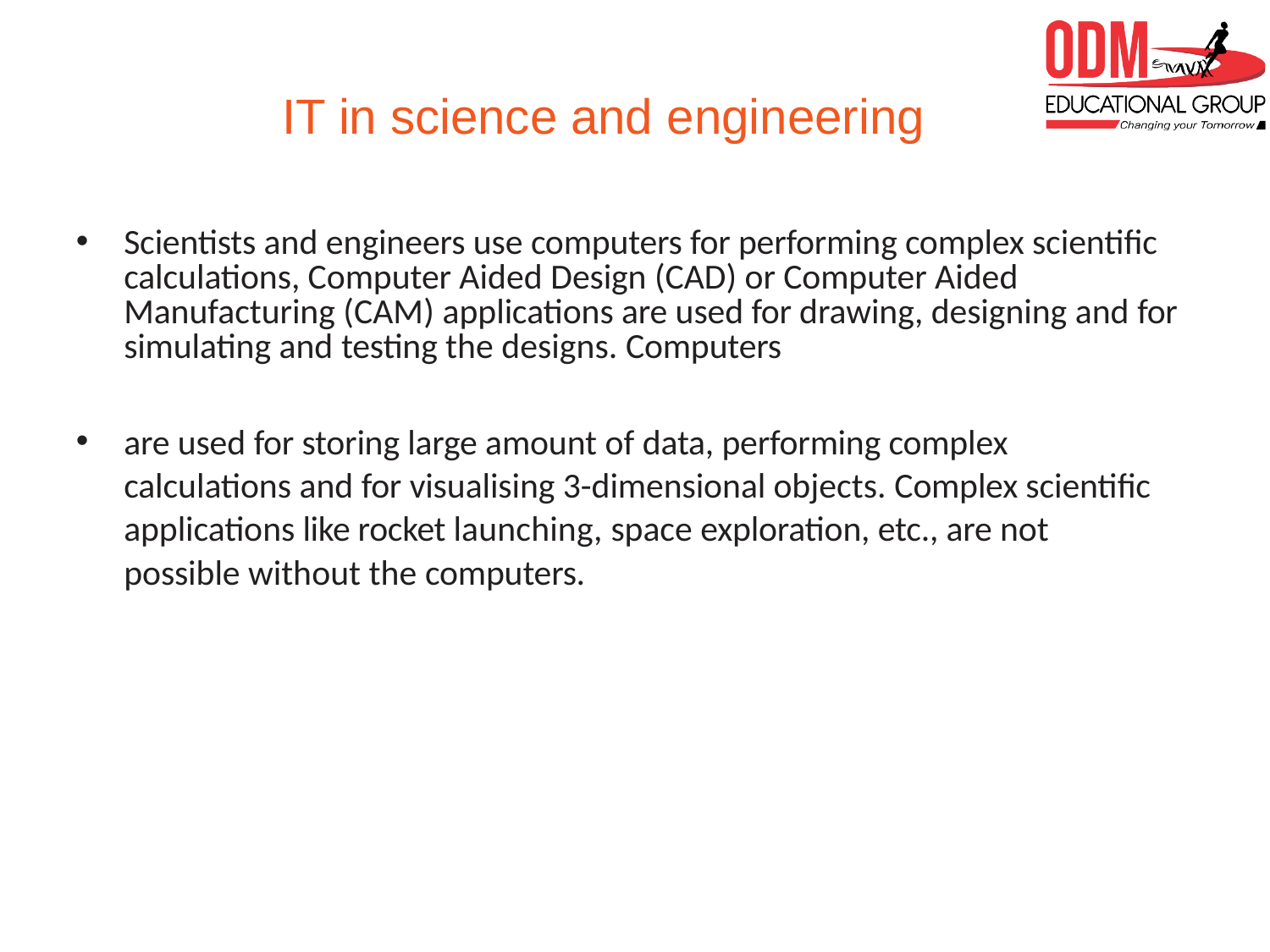

# IT in science and engineering
Scientists and engineers use computers for performing complex scientific  calculations, Computer Aided Design (CAD) or Computer Aided  Manufacturing (CAM) applications are used for drawing, designing and for  simulating and testing the designs. Computers

are used for storing large amount of data, performing complex  calculations and for visualising 3-dimensional objects. Complex scientific  applications like rocket launching, space exploration, etc., are not  possible without the computers.